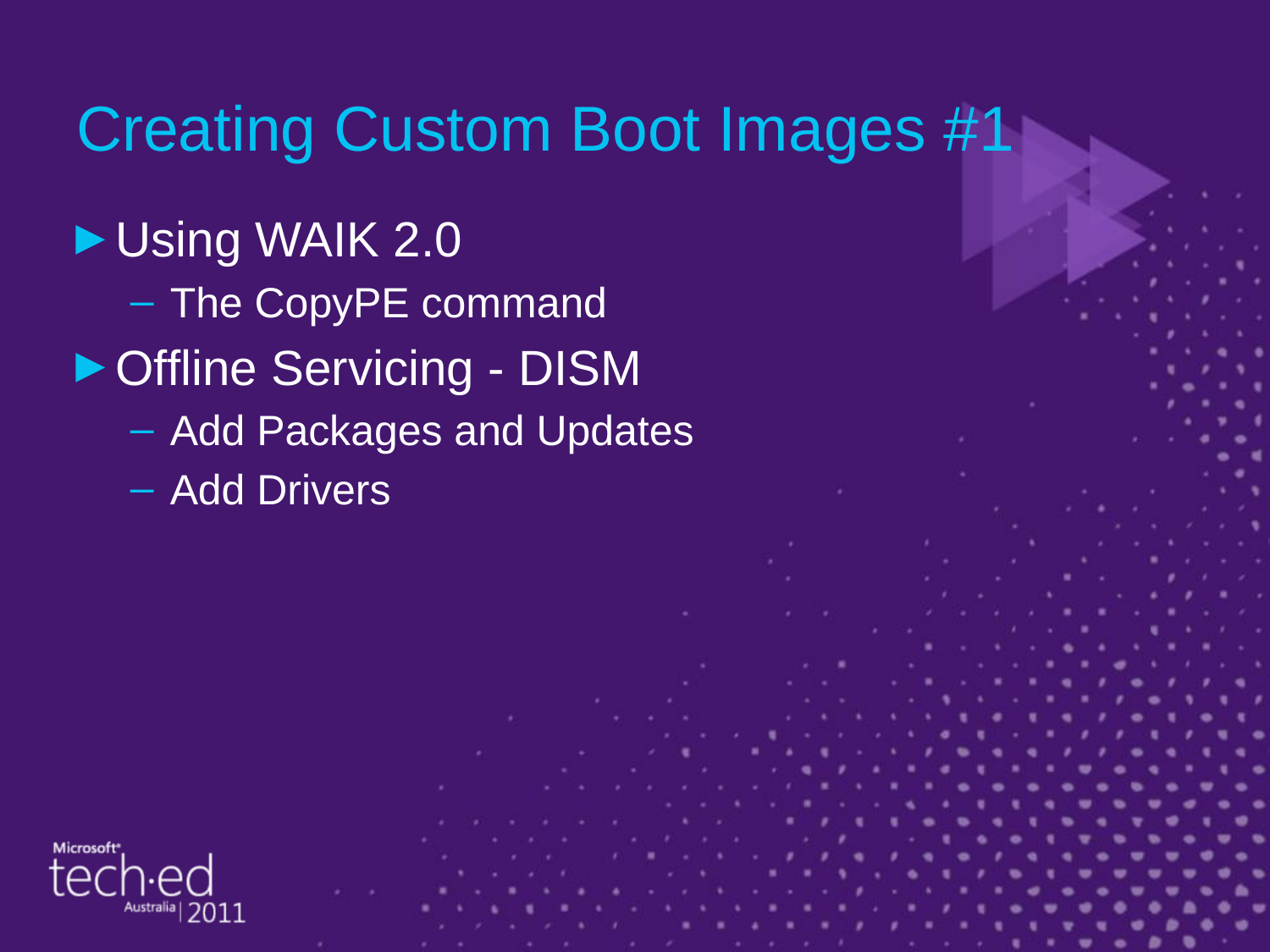

# Creating Custom Boot Images #1
Using WAIK 2.0
The CopyPE command
Offline Servicing - DISM
Add Packages and Updates
Add Drivers